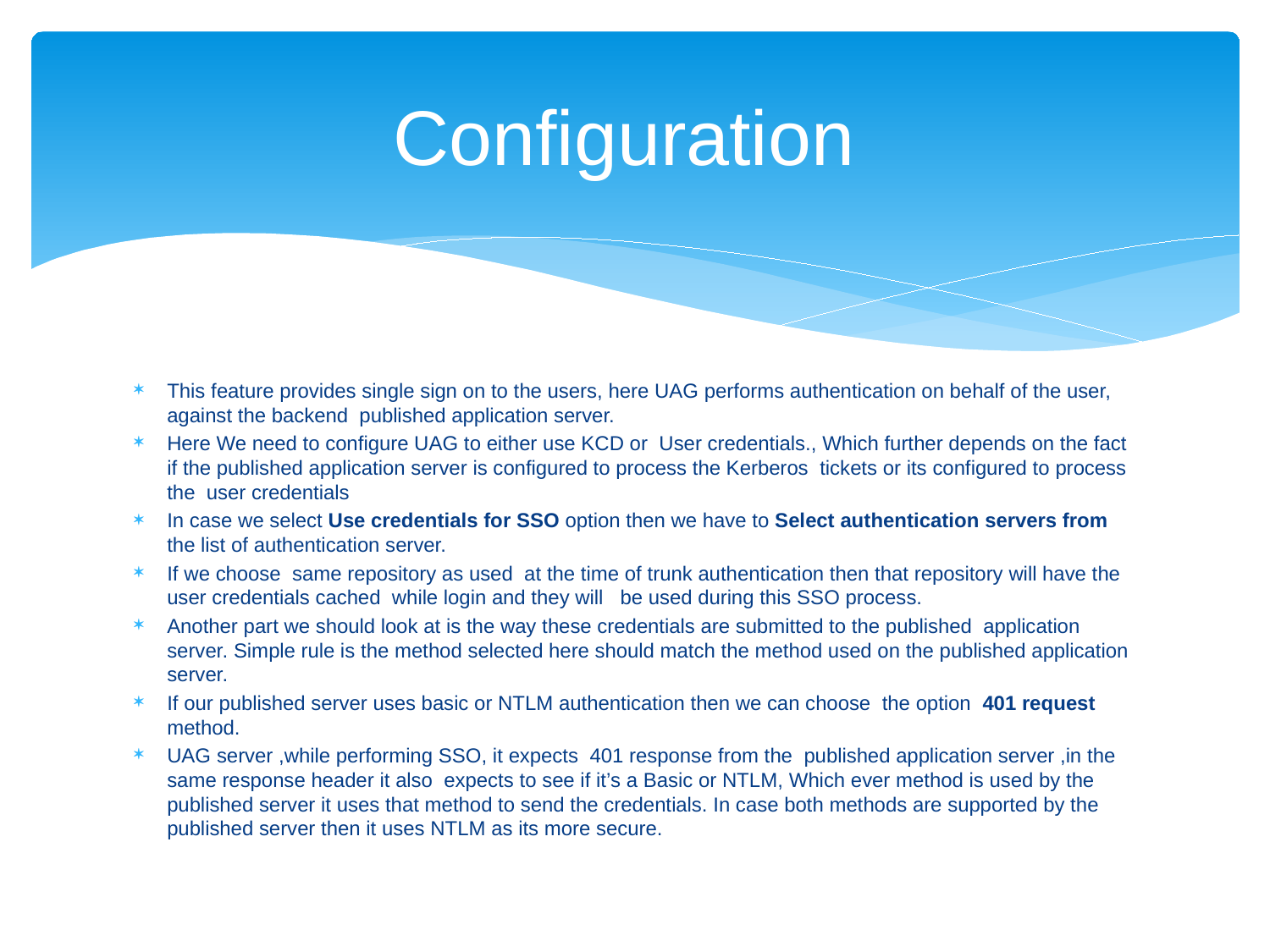

# Configuration
This feature provides single sign on to the users, here UAG performs authentication on behalf of the user, against the backend  published application server.
Here We need to configure UAG to either use KCD or  User credentials., Which further depends on the fact if the published application server is configured to process the Kerberos  tickets or its configured to process the  user credentials
In case we select Use credentials for SSO option then we have to Select authentication servers from the list of authentication server.
If we choose  same repository as used  at the time of trunk authentication then that repository will have the user credentials cached  while login and they will   be used during this SSO process.
Another part we should look at is the way these credentials are submitted to the published  application server. Simple rule is the method selected here should match the method used on the published application server.
If our published server uses basic or NTLM authentication then we can choose  the option  401 request method.
UAG server ,while performing SSO, it expects  401 response from the  published application server ,in the same response header it also  expects to see if it’s a Basic or NTLM, Which ever method is used by the published server it uses that method to send the credentials. In case both methods are supported by the published server then it uses NTLM as its more secure.